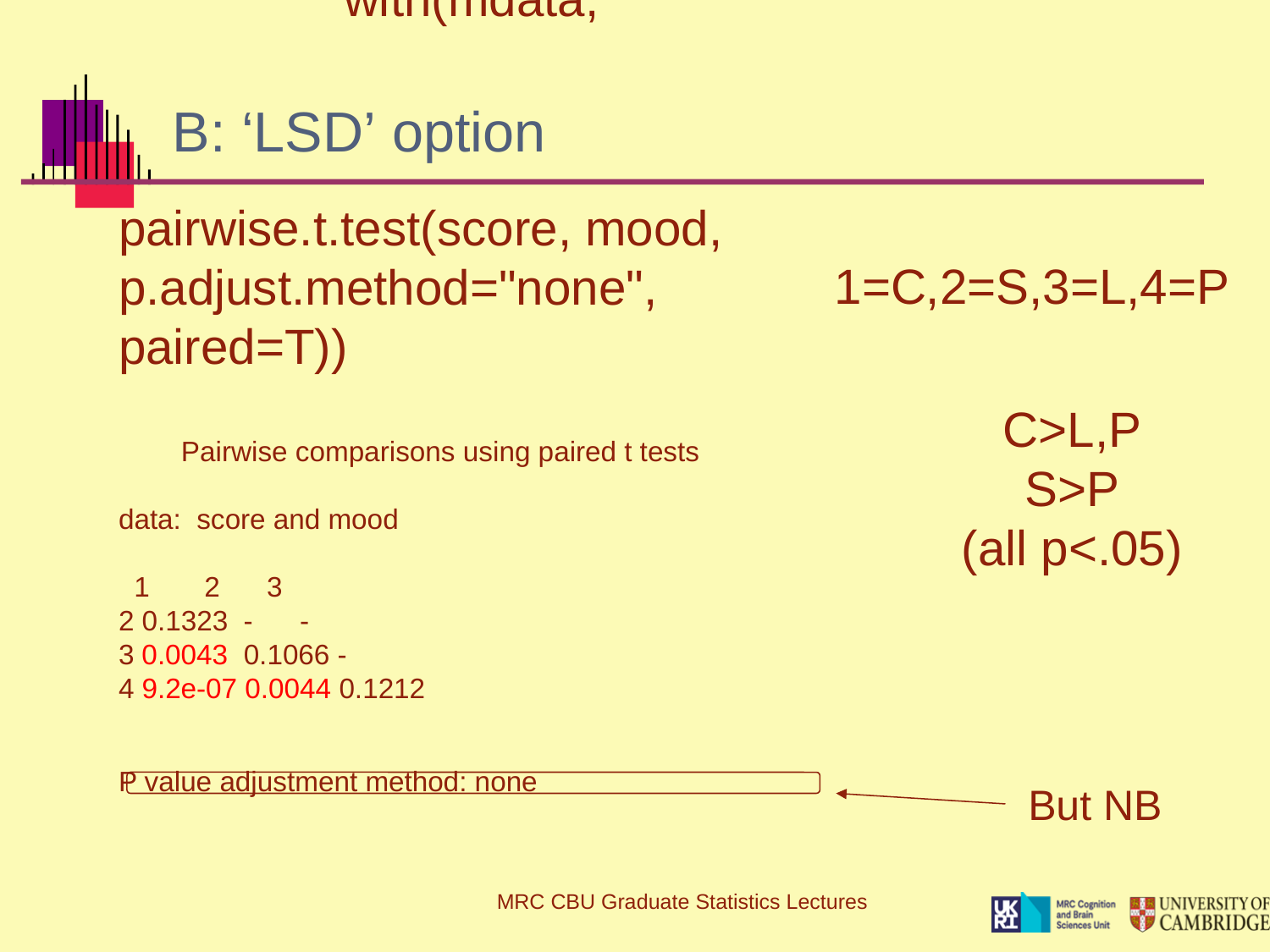

with(mdata,
# B: ‘LSD’ option
pairwise.t.test(score, mood, p.adjust.method="none", paired=T))

        Pairwise comparisons using paired t tests

data:  score and mood

  1       2      3
2 0.1323  -      -
3 0.0043  0.1066 -
4 9.2e-07 0.0044 0.1212

P value adjustment method: none
1=C,2=S,3=L,4=P
C>L,P
S>P
(all p<.05)

But NB

MRC CBU Graduate Statistics Lectures